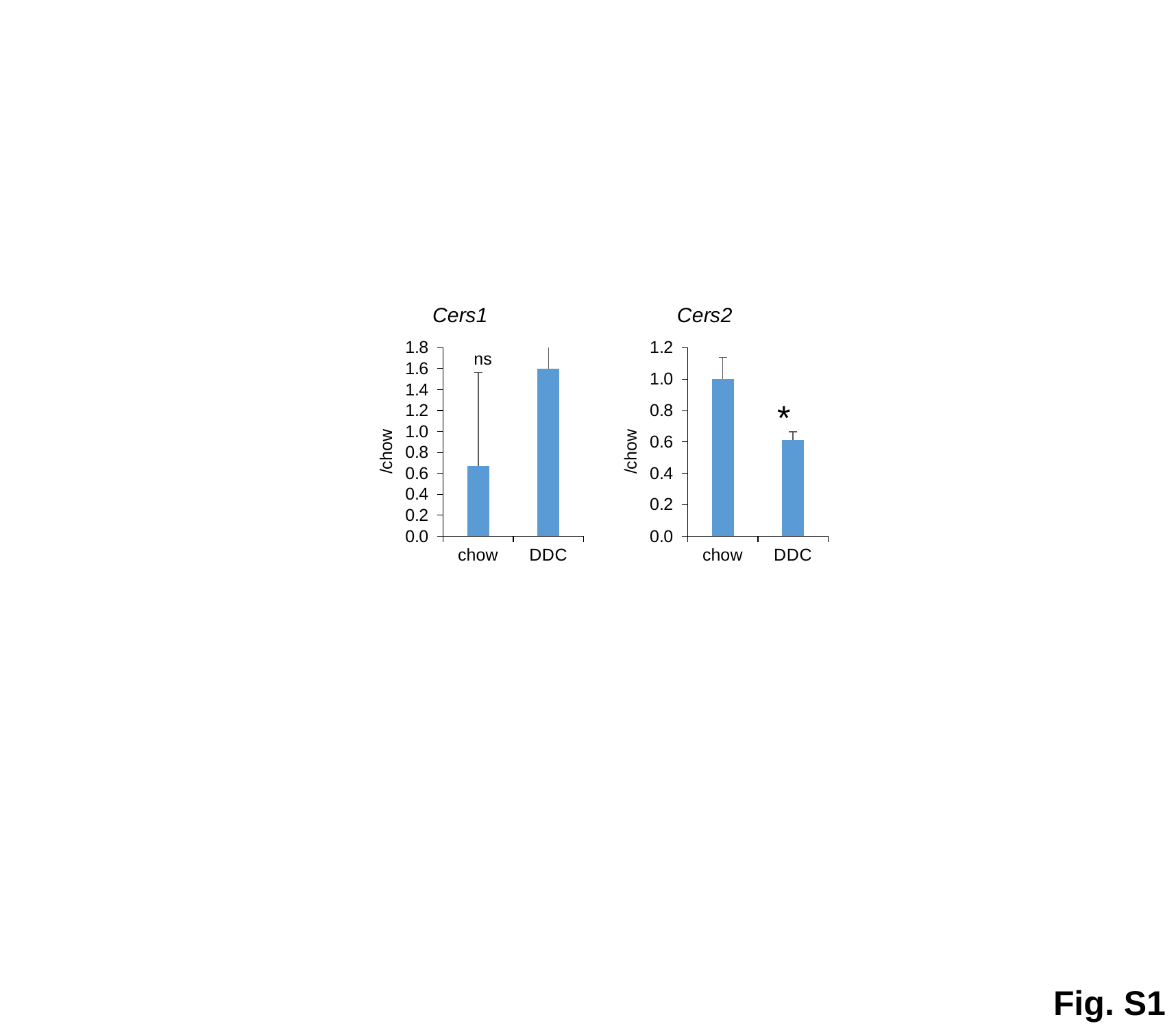

### Chart:

| Category | Cers2     |
|---|---|
| chow | 1.0 |
| DDC | 0.6106125612422841 |

### Chart:

| Category | Cers1     |
|---|---|
| chow | 0.6666666666666666 |
| DDC | 1.597682133305616 |
ns
*
Fig. S1